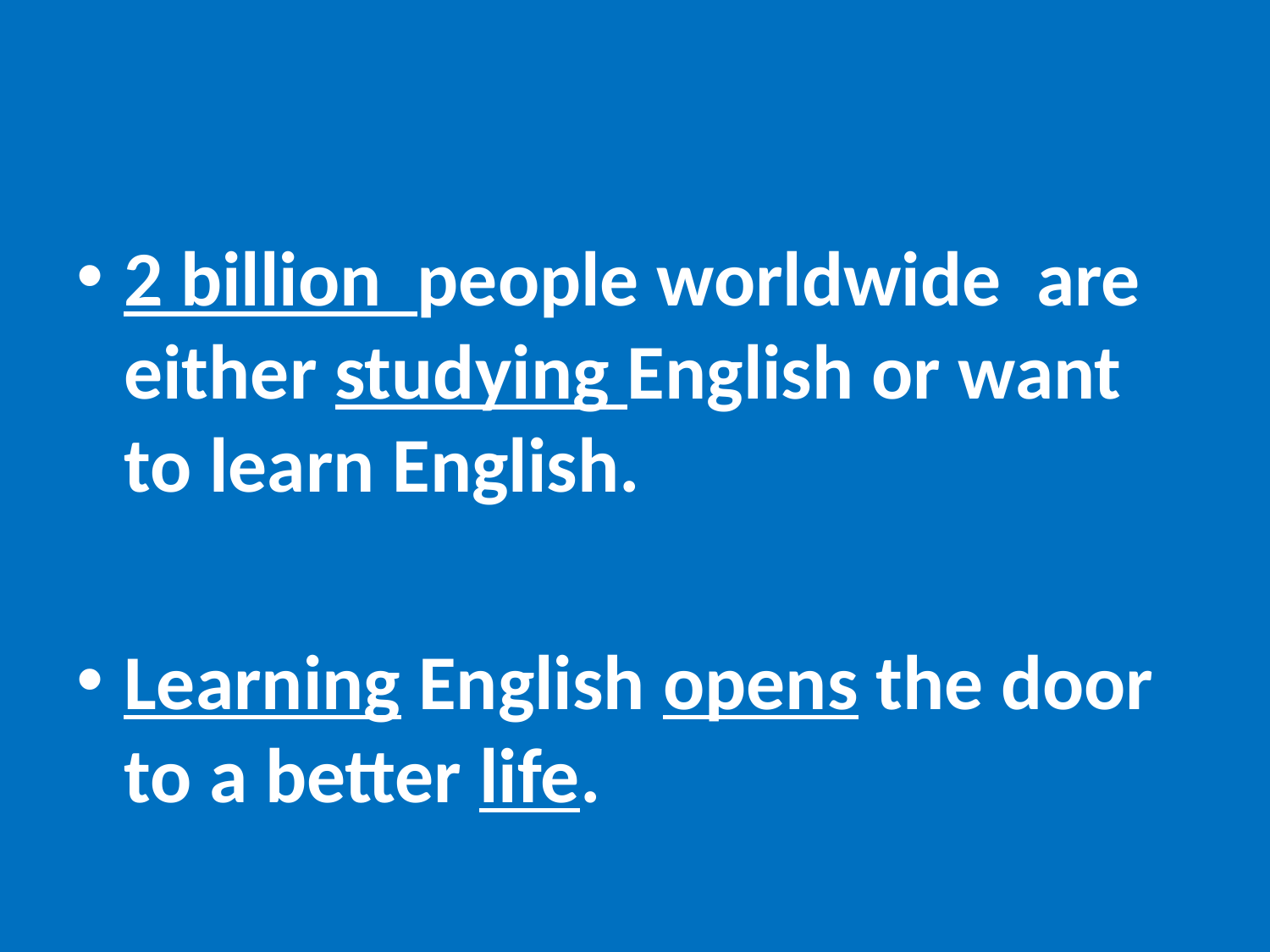

#
2 billion  people worldwide  are either studying English or want to learn English.

Learning English opens the door to a better life.